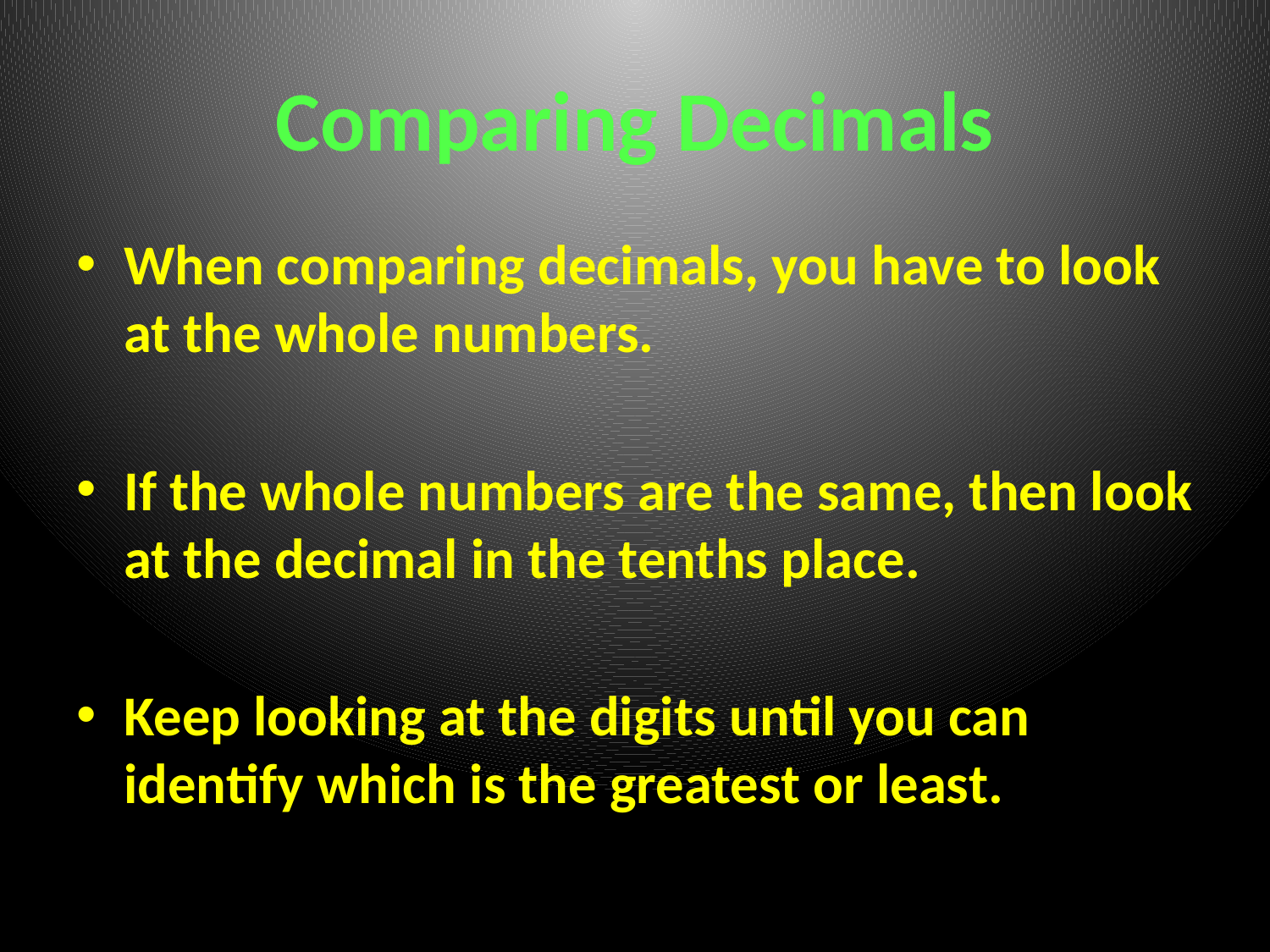

# Comparing Decimals
When comparing decimals, you have to look at the whole numbers.

If the whole numbers are the same, then look at the decimal in the tenths place.

Keep looking at the digits until you can identify which is the greatest or least.